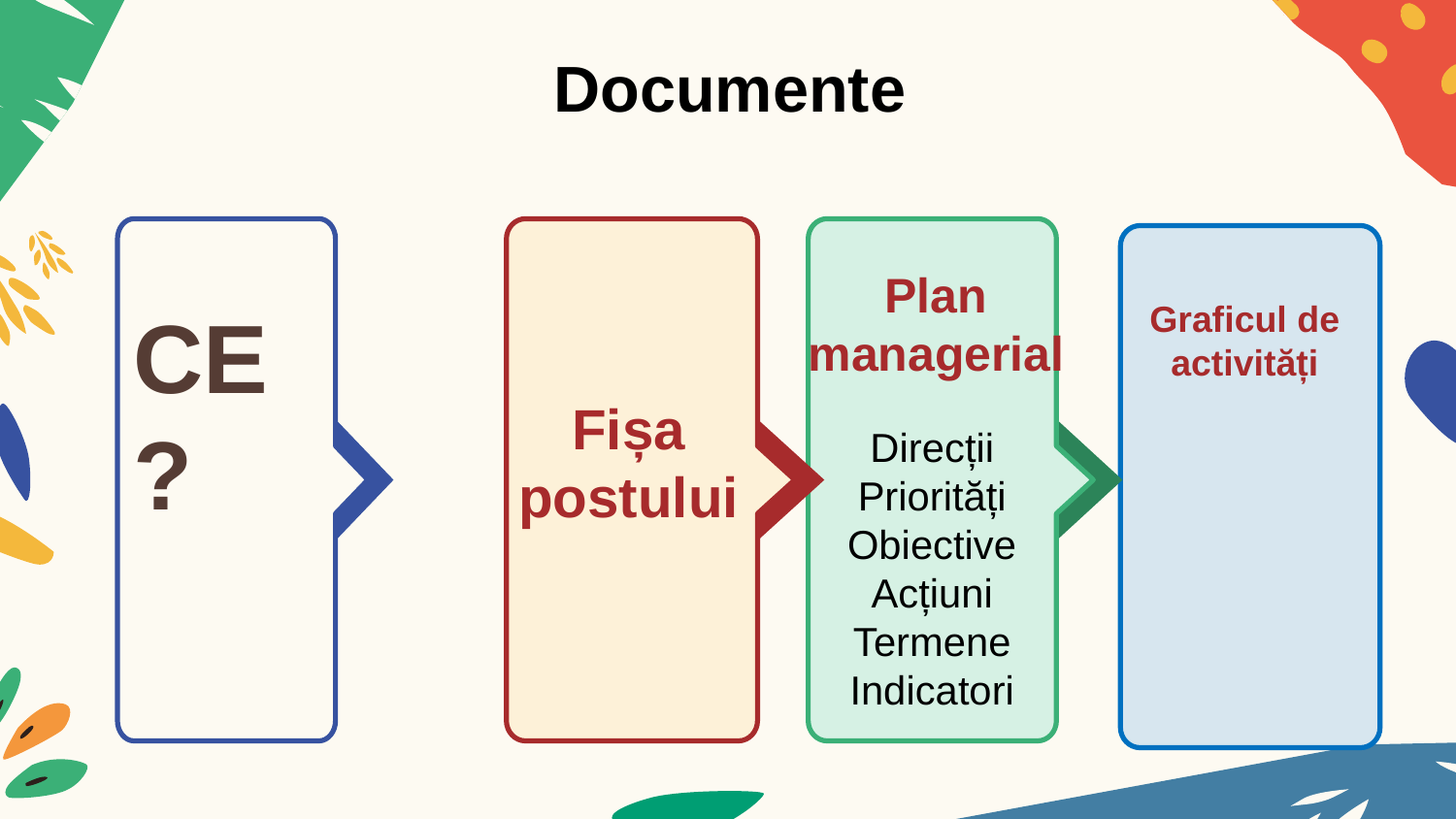

Documente

Plan managerial

Fișa postului
Graficul de activități
CE?
Direcții
Priorități
Obiective
Acțiuni
Termene
Indicatori